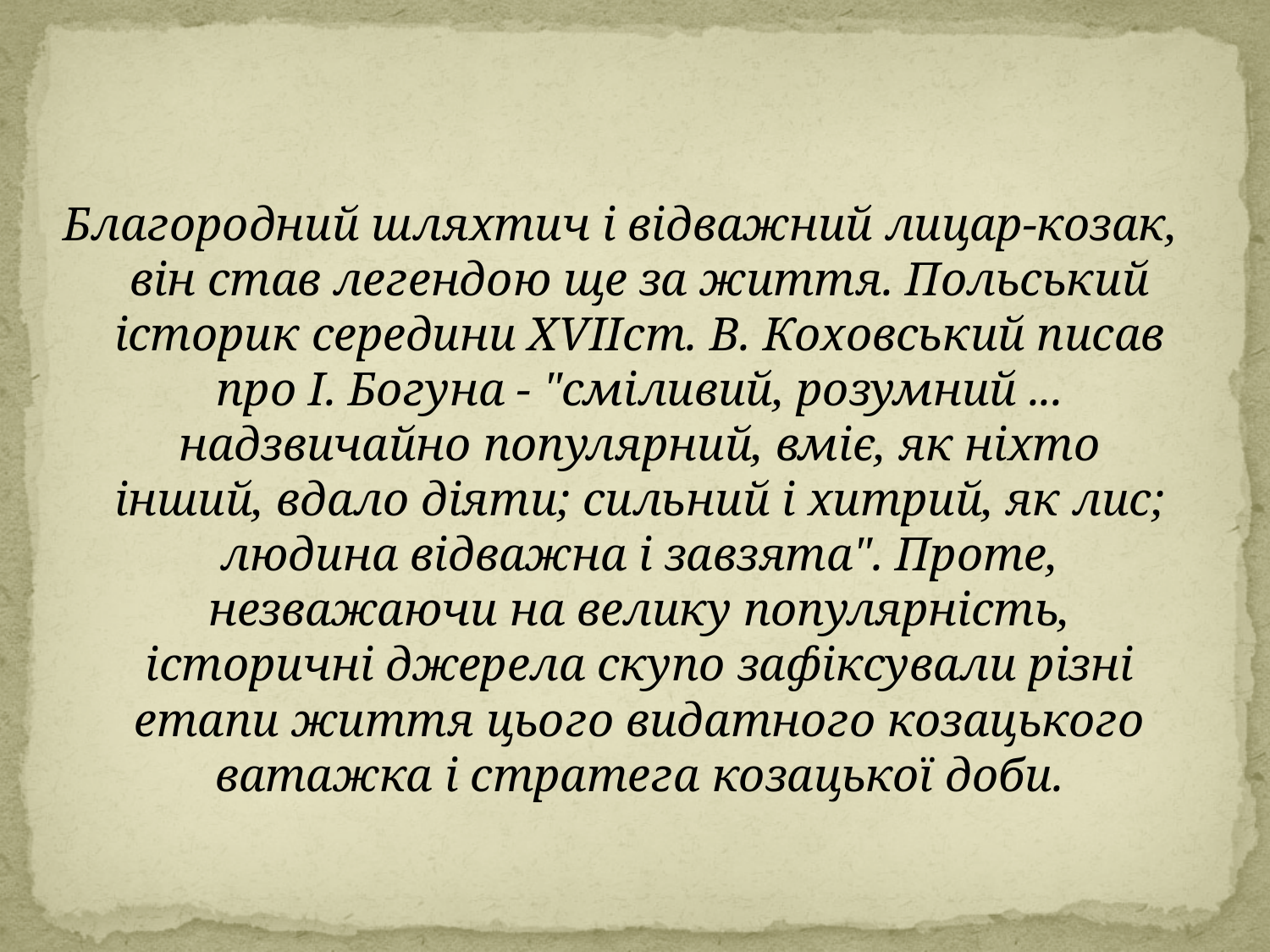

Благородний шляхтич і відважний лицар-козак, він став легендою ще за життя. Польський історик середини XVIIст. В. Коховський писав про І. Богуна - "сміливий, розумний ... надзвичайно популярний, вміє, як ніхто інший, вдало діяти; сильний і хитрий, як лис; людина відважна і завзята". Проте, незважаючи на велику популярність, історичні джерела скупо зафіксували різні етапи життя цього видатного козацького ватажка і стратега козацької доби.